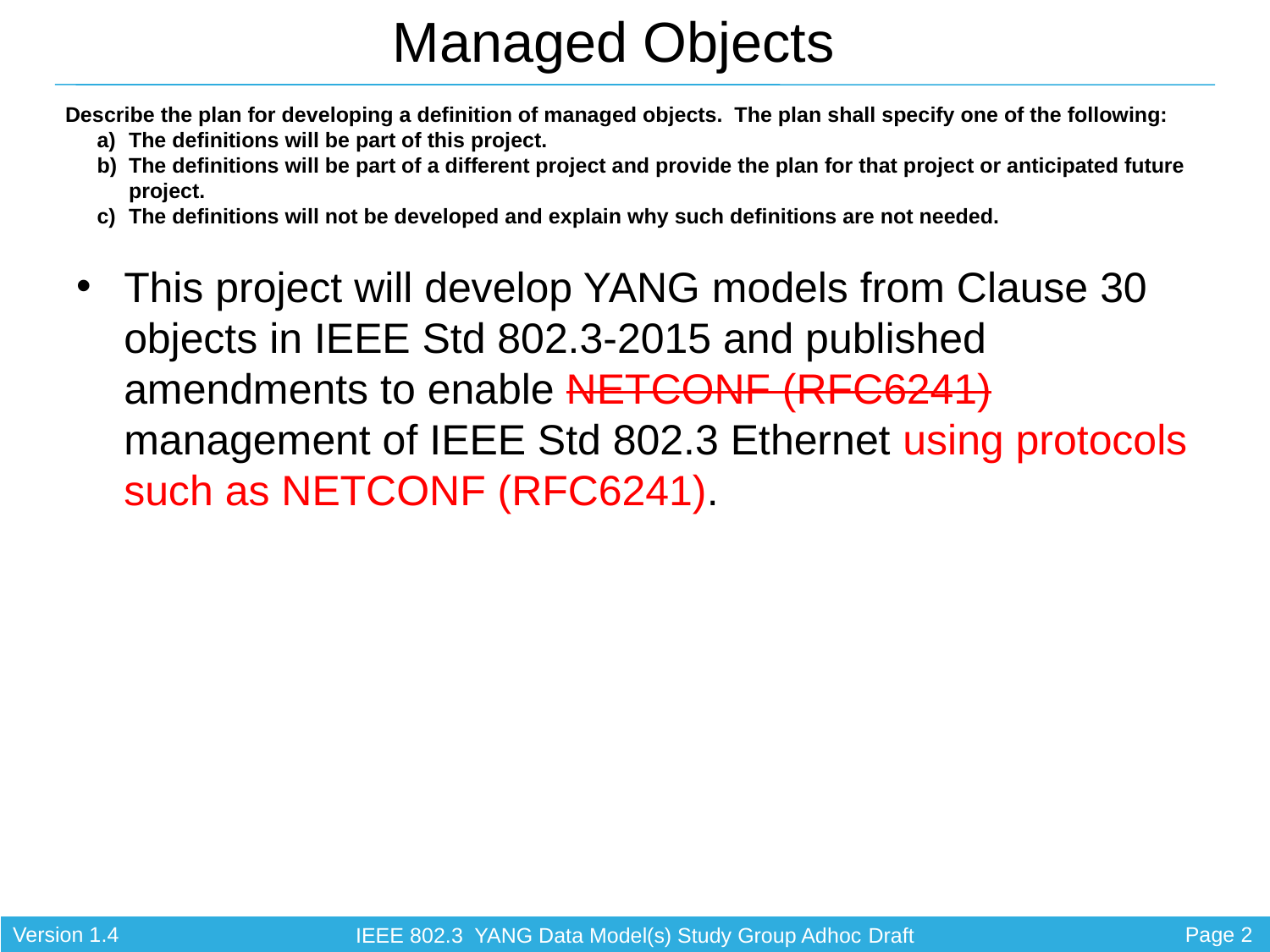

This project will develop YANG models from Clause 30 objects in IEEE Std 802.3-2015 and published amendments to enable NETCONF (RFC6241) management of IEEE Std 802.3 Ethernet using protocols such as NETCONF (RFC6241).